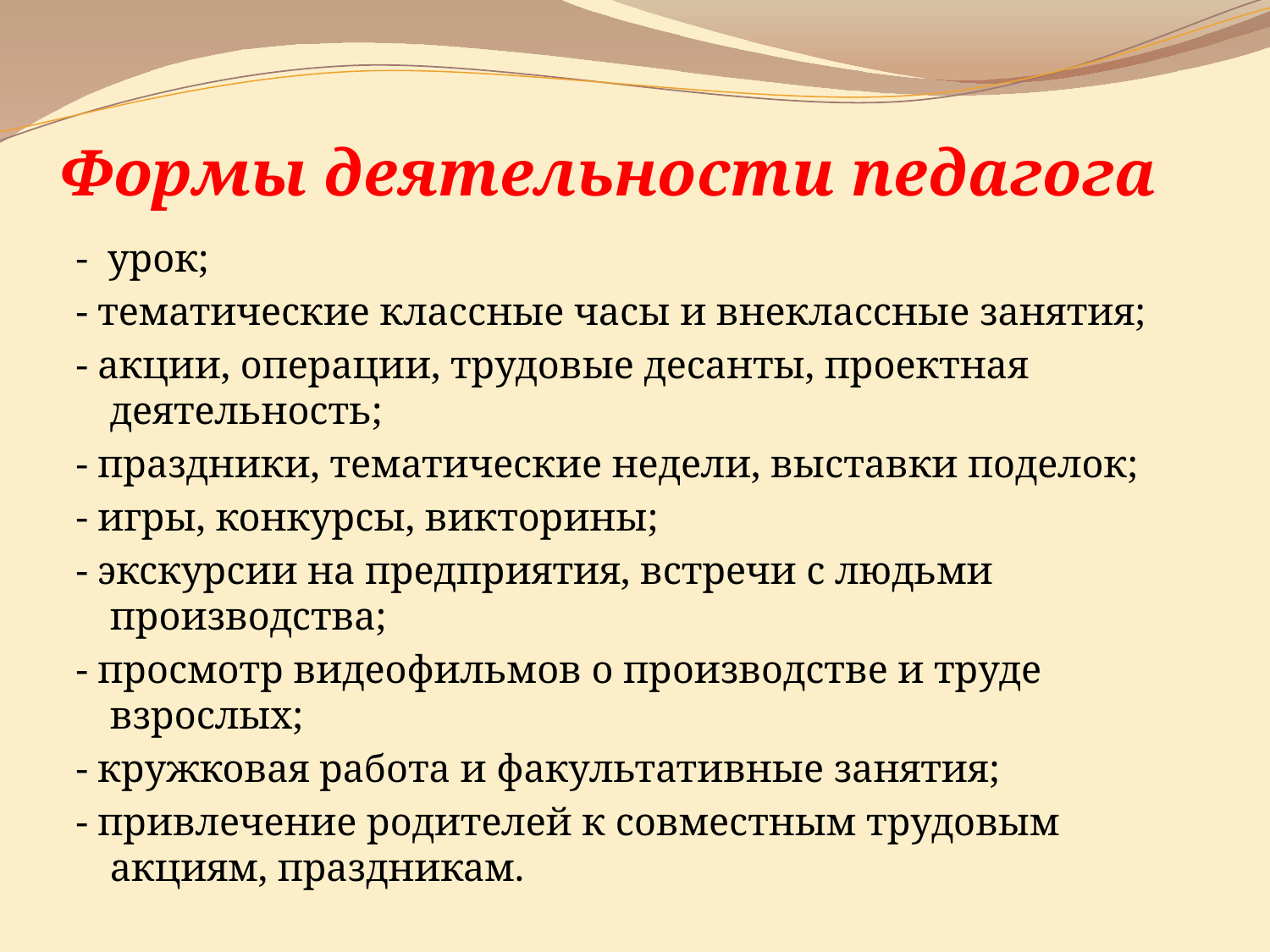

# Формы деятельности педагога
-  урок;
- тематические классные часы и внеклассные занятия;
- акции, операции, трудовые десанты, проектная деятельность;
- праздники, тематические недели, выставки поделок;
- игры, конкурсы, викторины;
- экскурсии на предприятия, встречи с людьми производства;
- просмотр видеофильмов о производстве и труде взрослых;
- кружковая работа и факультативные занятия;
- привлечение родителей к совместным трудовым акциям, праздникам.